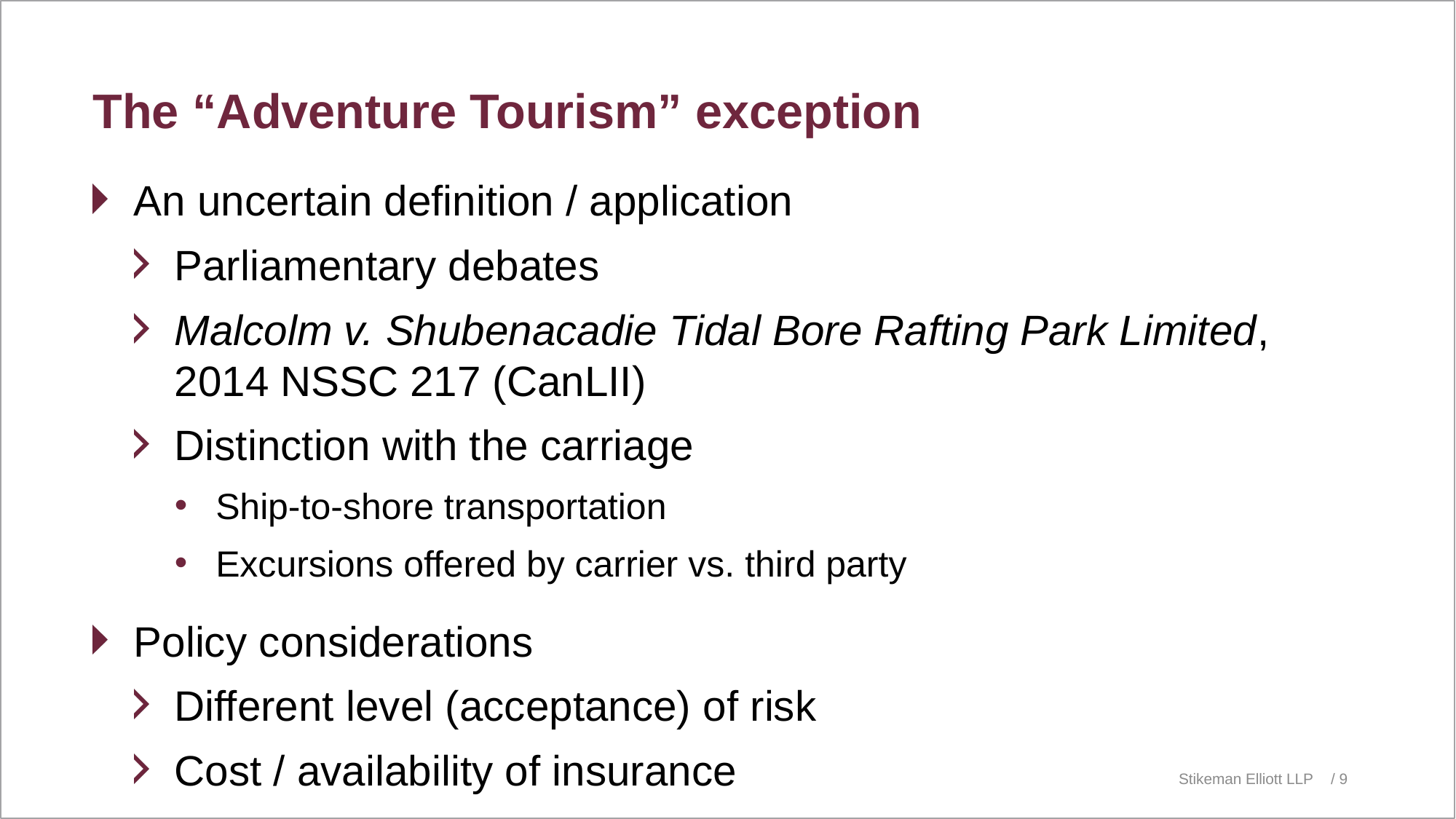

# The “Adventure Tourism” exception
An uncertain definition / application
Parliamentary debates
Malcolm v. Shubenacadie Tidal Bore Rafting Park Limited, 2014 NSSC 217 (CanLII)
Distinction with the carriage
Ship-to-shore transportation
Excursions offered by carrier vs. third party
Policy considerations
Different level (acceptance) of risk
Cost / availability of insurance

Stikeman Elliott LLP
/ 9